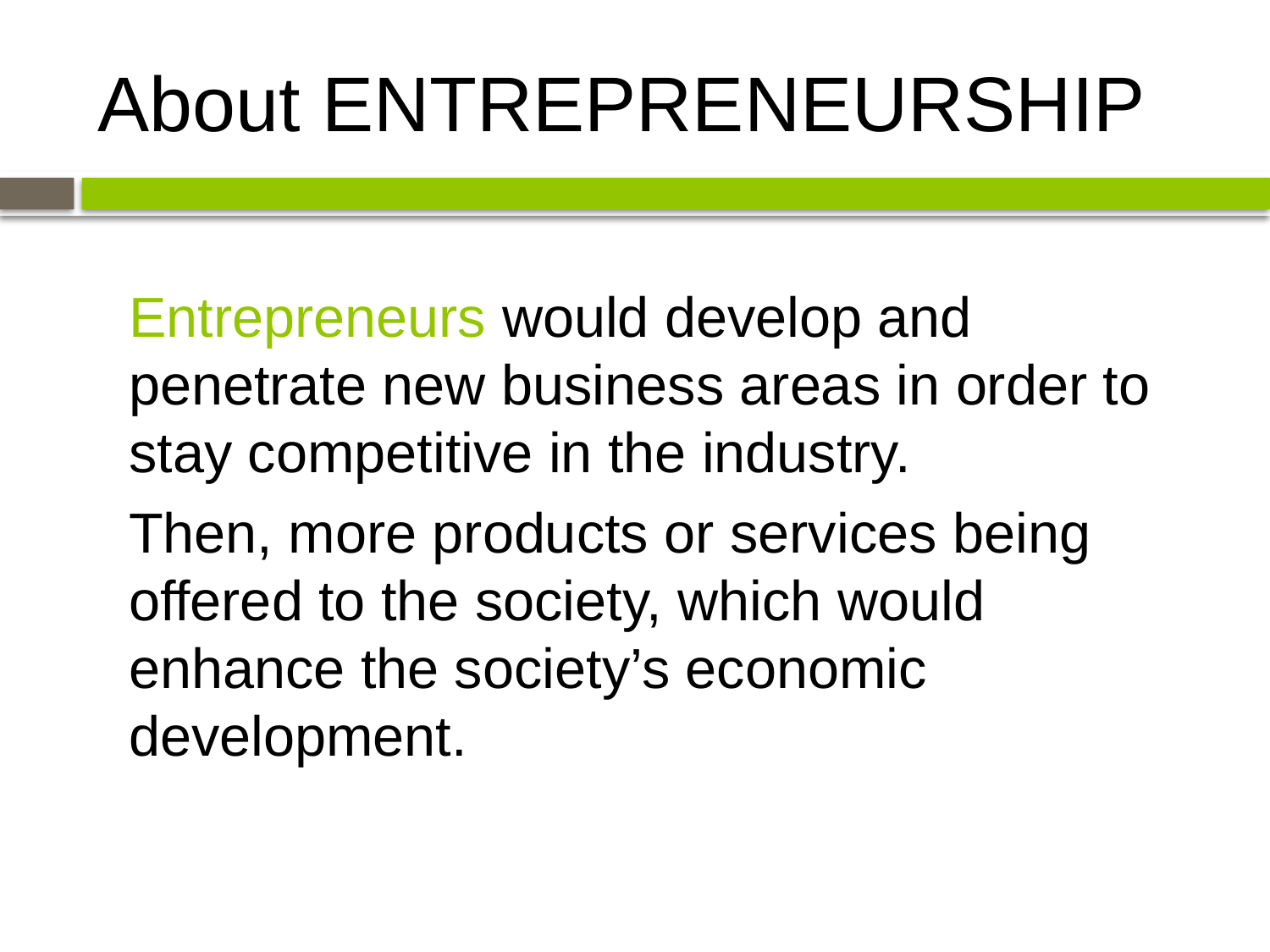

# About ENTREPRENEURSHIP
Entrepreneurs would develop and penetrate new business areas in order to stay competitive in the industry.
Then, more products or services being offered to the society, which would enhance the society’s economic development.